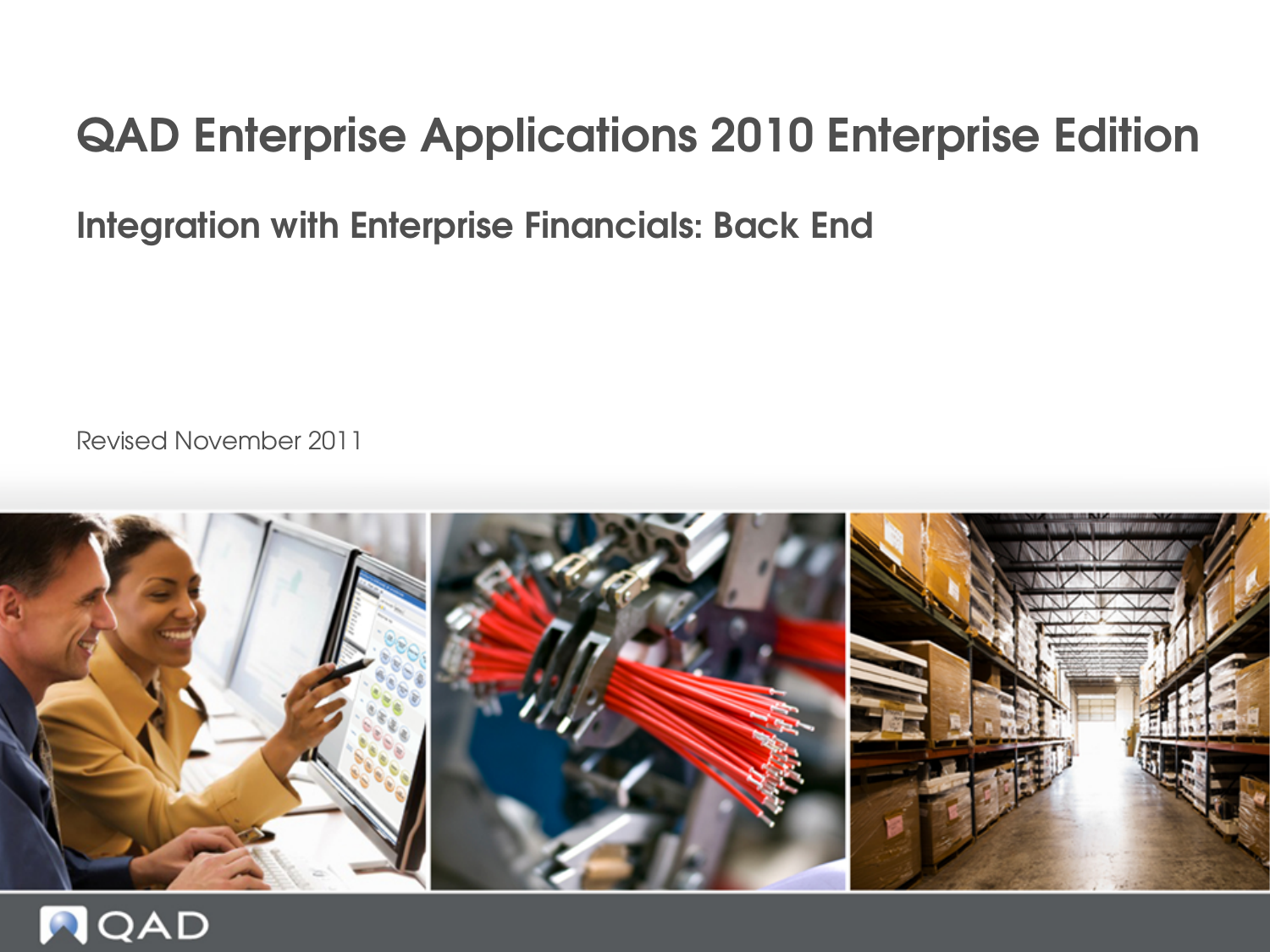

# QAD Enterprise Applications 2010 Enterprise Edition
Integration with Enterprise Financials: Back End
Revised November 2011